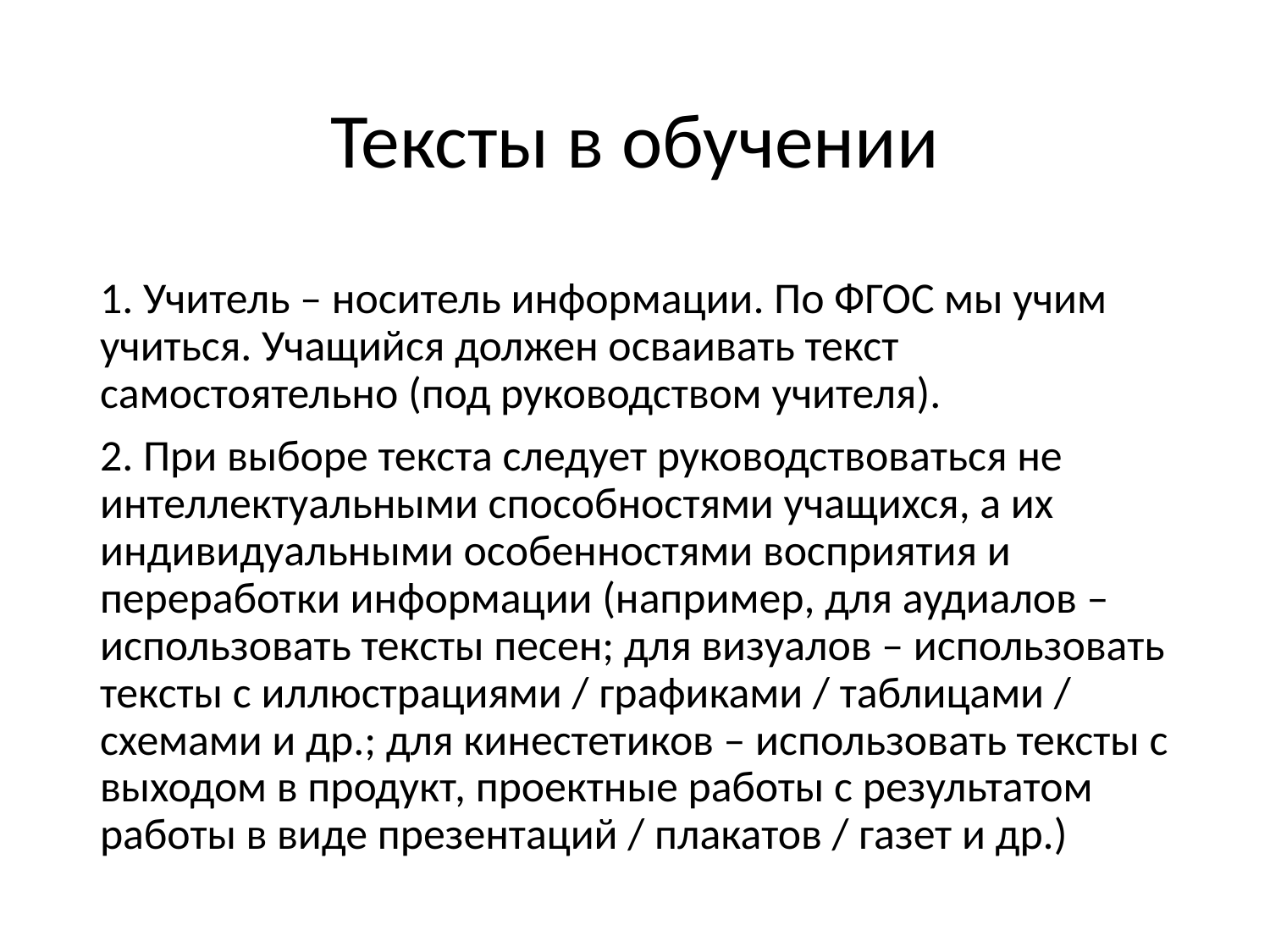

# Тексты в обучении
1. Учитель – носитель информации. По ФГОС мы учим учиться. Учащийся должен осваивать текст самостоятельно (под руководством учителя).
2. При выборе текста следует руководствоваться не интеллектуальными способностями учащихся, а их индивидуальными особенностями восприятия и переработки информации (например, для аудиалов – использовать тексты песен; для визуалов – использовать тексты с иллюстрациями / графиками / таблицами / схемами и др.; для кинестетиков – использовать тексты с выходом в продукт, проектные работы с результатом работы в виде презентаций / плакатов / газет и др.)